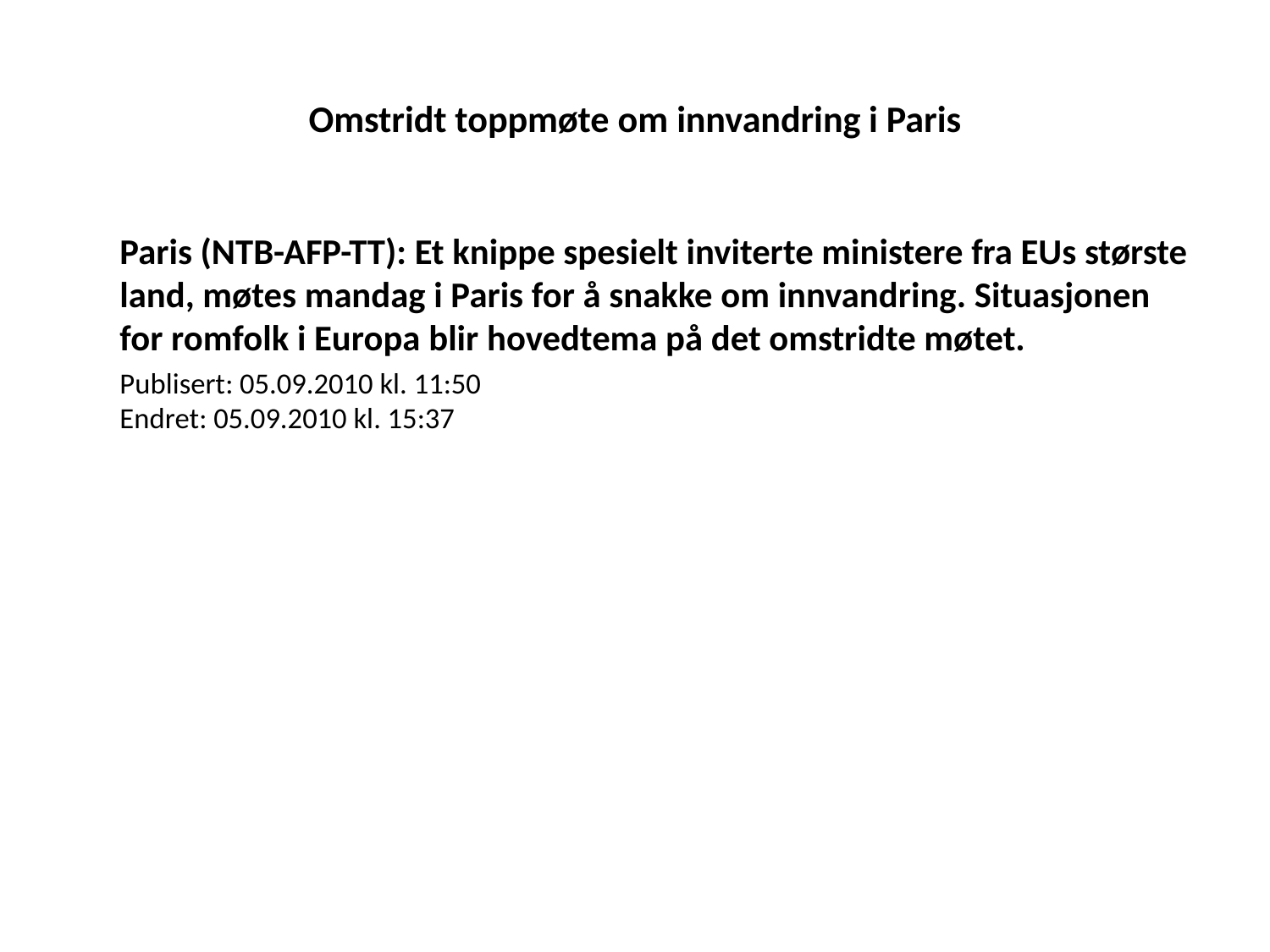

# Omstridt toppmøte om innvandring i Paris
	Paris (NTB-AFP-TT): Et knippe spesielt inviterte ministere fra EUs største land, møtes mandag i Paris for å snakke om innvandring. Situasjonen for romfolk i Europa blir hovedtema på det omstridte møtet.
	Publisert: 05.09.2010 kl. 11:50
Endret: 05.09.2010 kl. 15:37